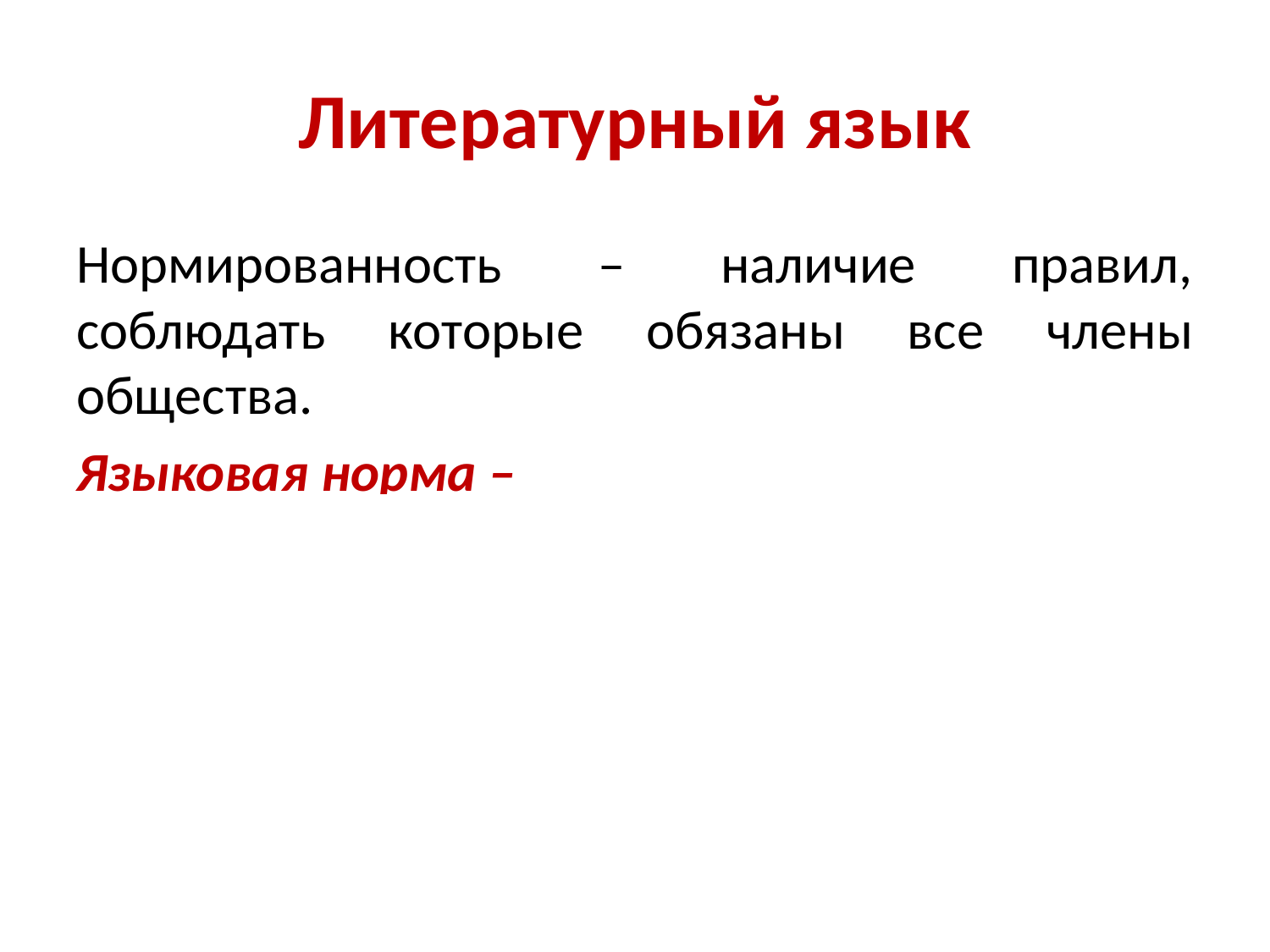

# Литературный язык
Нормированность – наличие правил, соблюдать которые обязаны все члены общества.
Языковая норма –
принятые в языковой практике образованных людей правила произношения, словоупотребления, использования грамматических, стилистических и других языковых средств.